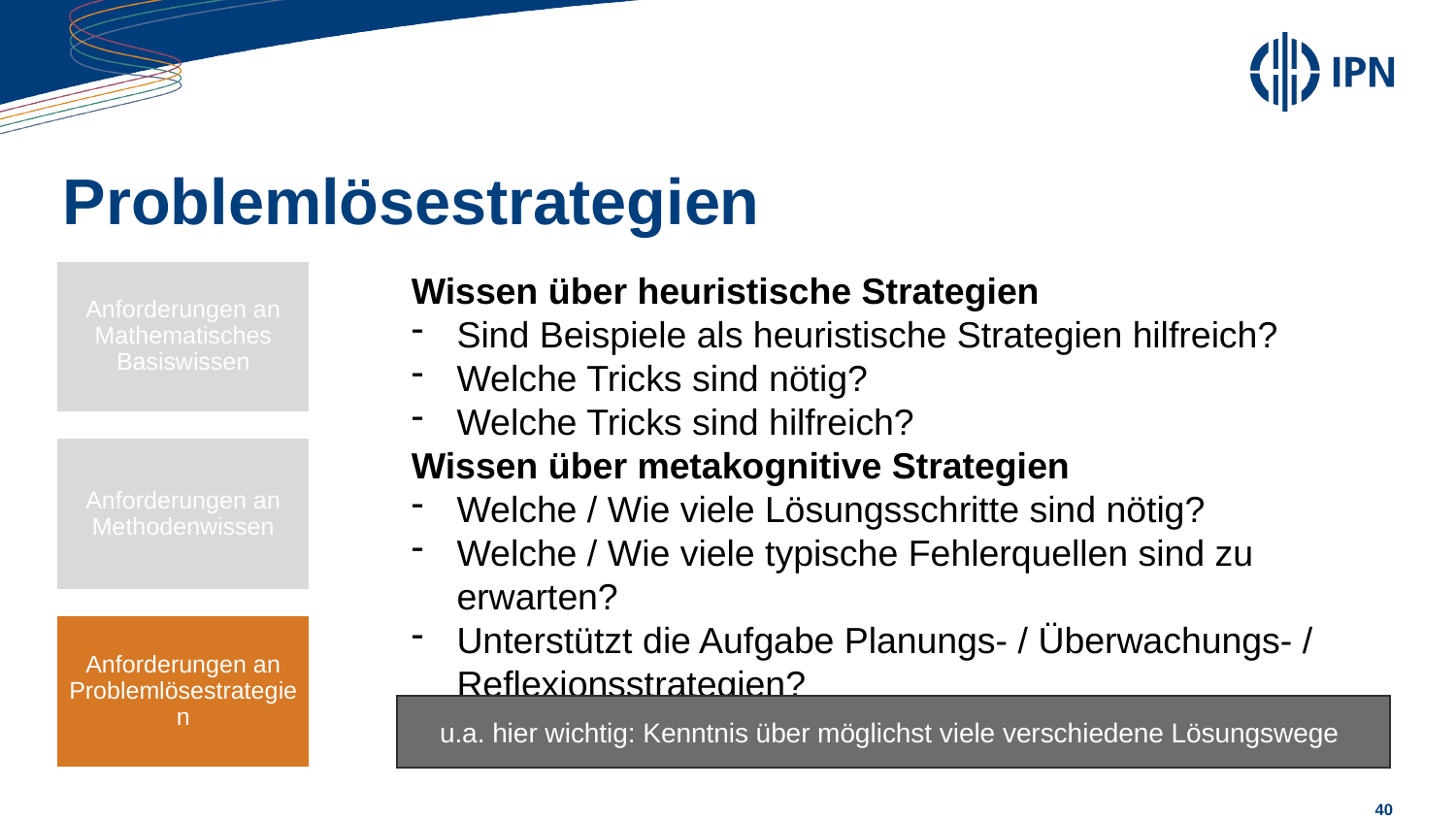

# Problemlösestrategien
Wissen über heuristische Strategien
Sind Beispiele als heuristische Strategien hilfreich?
Welche Tricks sind nötig?
Welche Tricks sind hilfreich?
Wissen über metakognitive Strategien
Welche / Wie viele Lösungsschritte sind nötig?
Welche / Wie viele typische Fehlerquellen sind zu erwarten?
Unterstützt die Aufgabe Planungs- / Überwachungs- / Reflexionsstrategien?

Anforderungen an Mathematisches Basiswissen
Anforderungen an Methodenwissen
Anforderungen an Problemlösestrategien
u.a. hier wichtig: Kenntnis über möglichst viele verschiedene Lösungswege

40